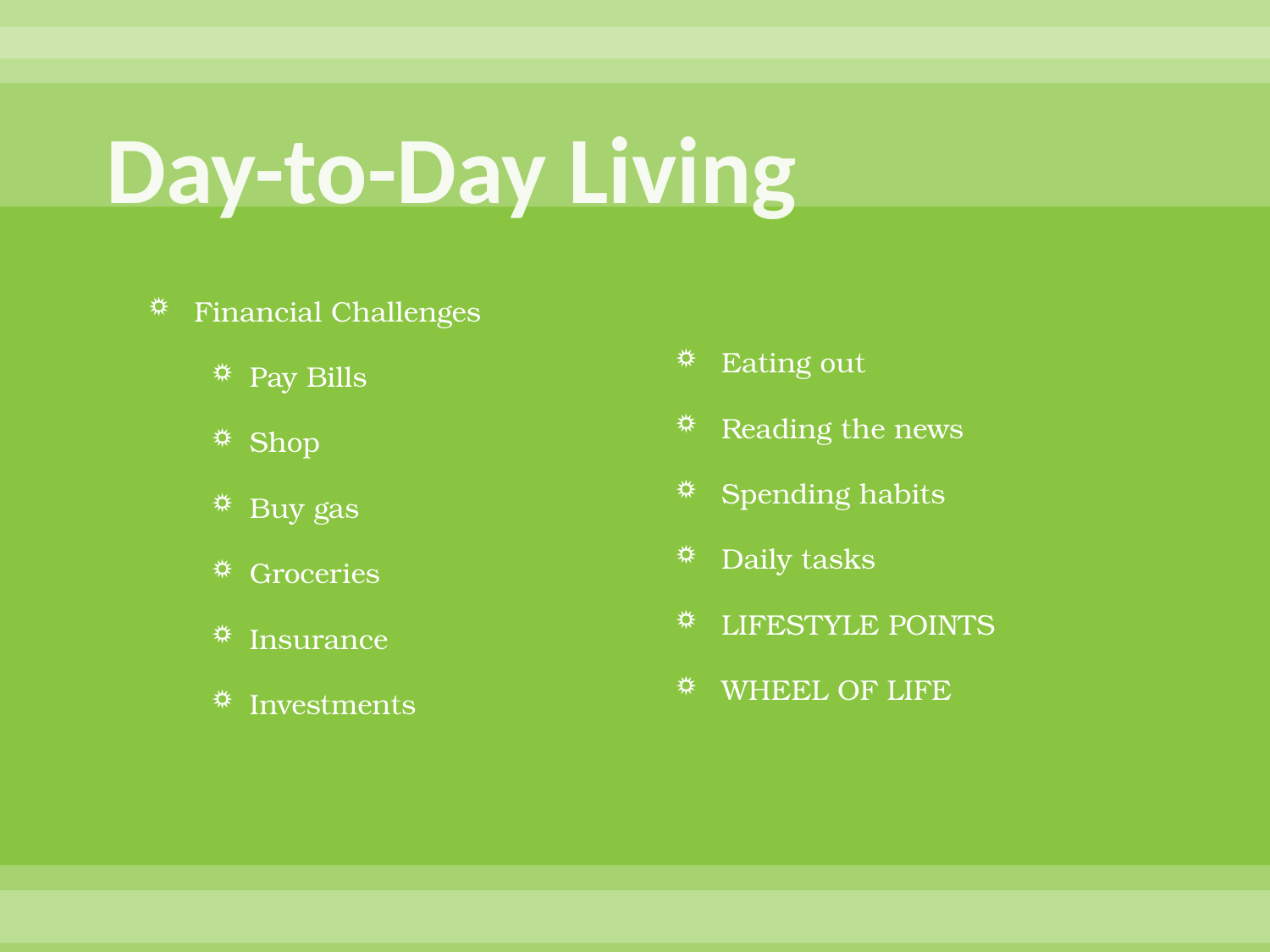

# Day-to-Day Living
Financial Challenges
Pay Bills
Shop
Buy gas
Groceries
Insurance
Investments

Eating out
Reading the news
Spending habits
Daily tasks
LIFESTYLE POINTS
WHEEL OF LIFE